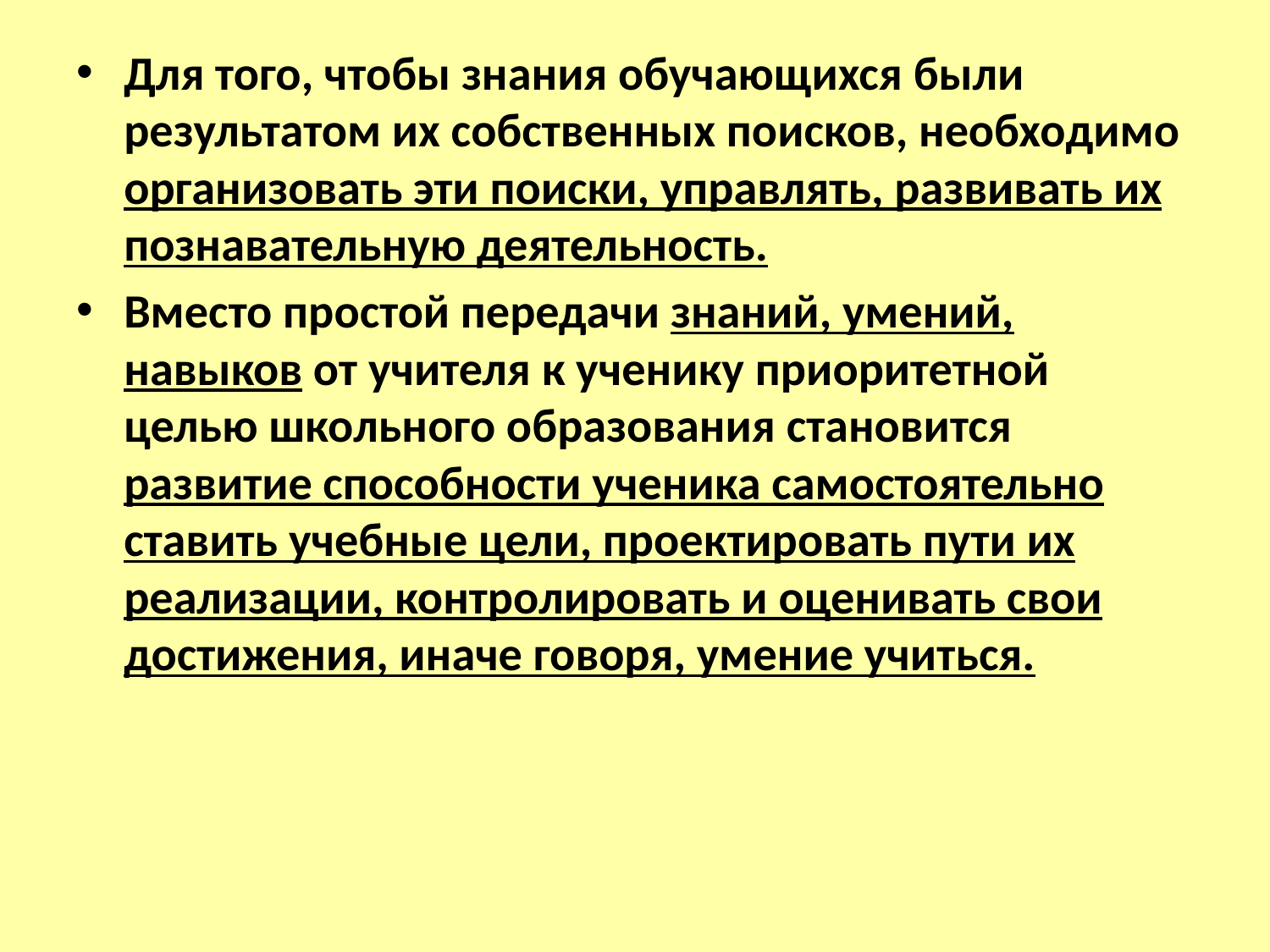

Для того, чтобы знания обучающихся были результатом их собственных поисков, необходимо организовать эти поиски, управлять, развивать их познавательную деятельность.
Вместо простой передачи знаний, умений, навыков от учителя к ученику приоритетной целью школьного образования становится развитие способности ученика самостоятельно ставить учебные цели, проектировать пути их реализации, контролировать и оценивать свои достижения, иначе говоря, умение учиться.

#